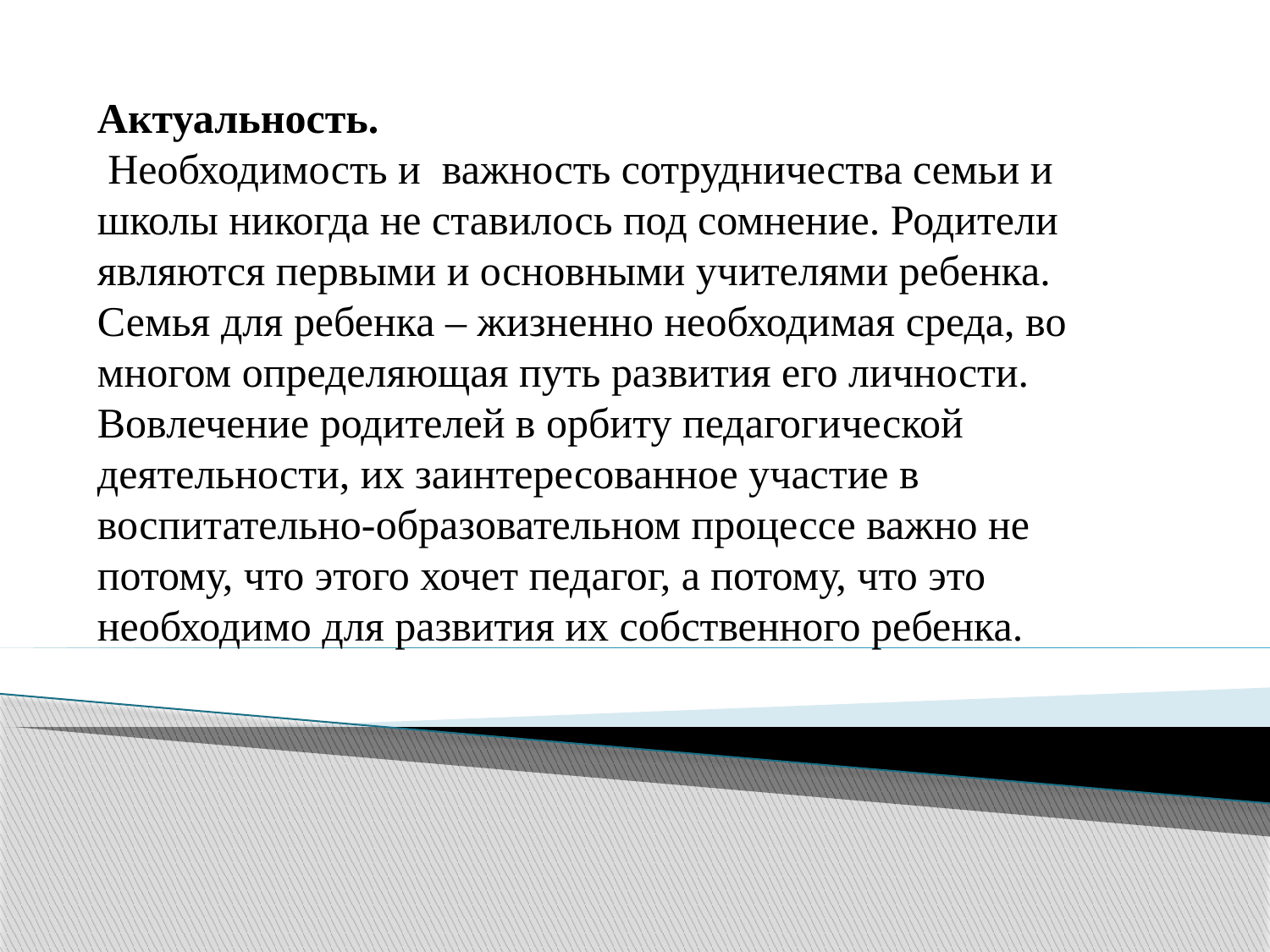

# Актуальность.  Необходимость и  важность сотрудничества семьи и школы никогда не ставилось под сомнение. Родители являются первыми и основными учителями ребенка. Семья для ребенка – жизненно необходимая среда, во многом определяющая путь развития его личности. Вовлечение родителей в орбиту педагогической деятельности, их заинтересованное участие в воспитательно-образовательном процессе важно не потому, что этого хочет педагог, а потому, что это необходимо для развития их собственного ребенка.